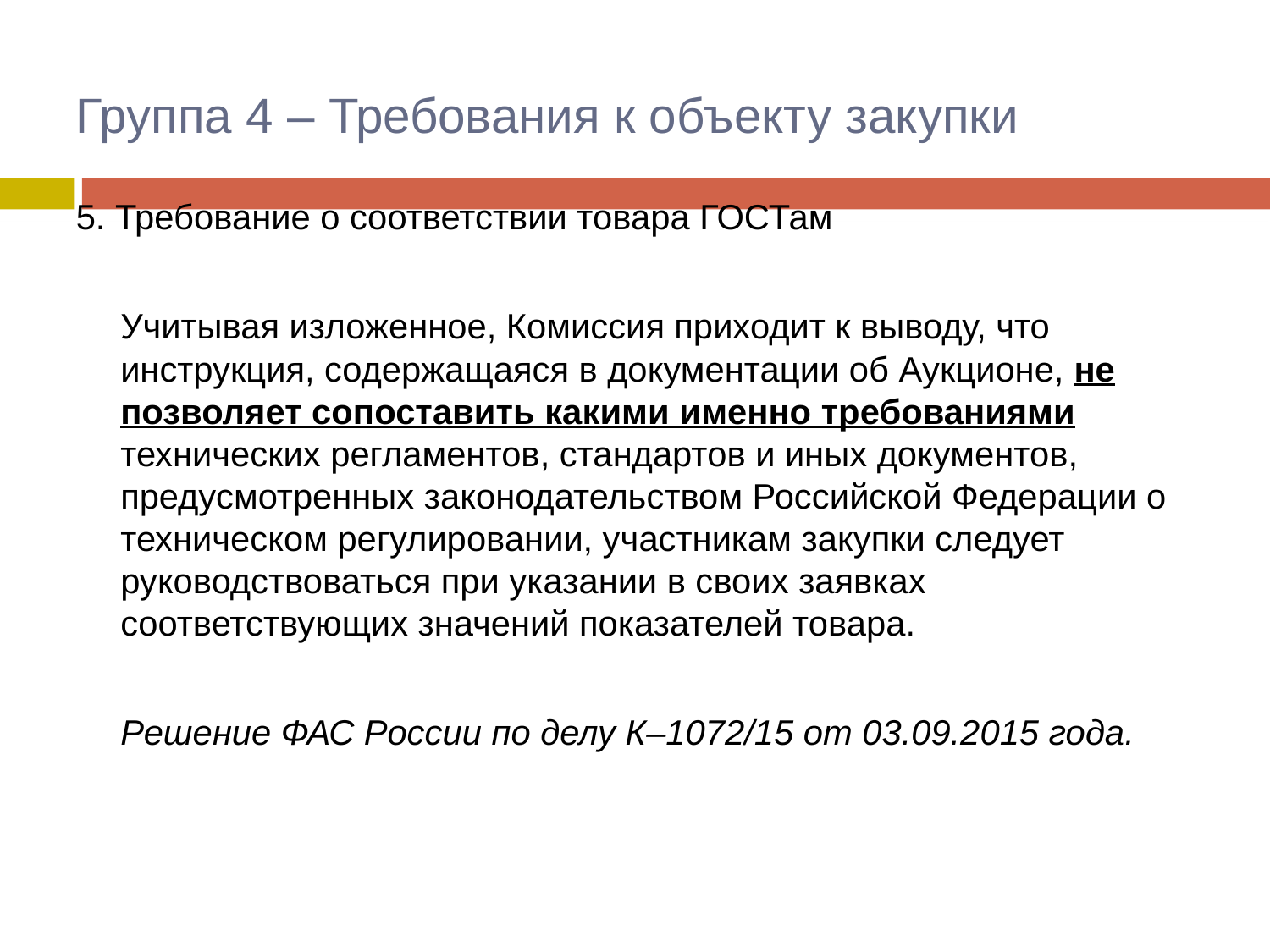

# Группа 4 – Требования к объекту закупки

5. Требование о соответствии товара ГОСТам

	Учитывая изложенное, Комиссия приходит к выводу, что инструкция, содержащаяся в документации об Аукционе, не позволяет сопоставить какими именно требованиями технических регламентов, стандартов и иных документов, предусмотренных законодательством Российской Федерации о техническом регулировании, участникам закупки следует руководствоваться при указании в своих заявках соответствующих значений показателей товара.

	Решение ФАС России по делу К–1072/15 от 03.09.2015 года.